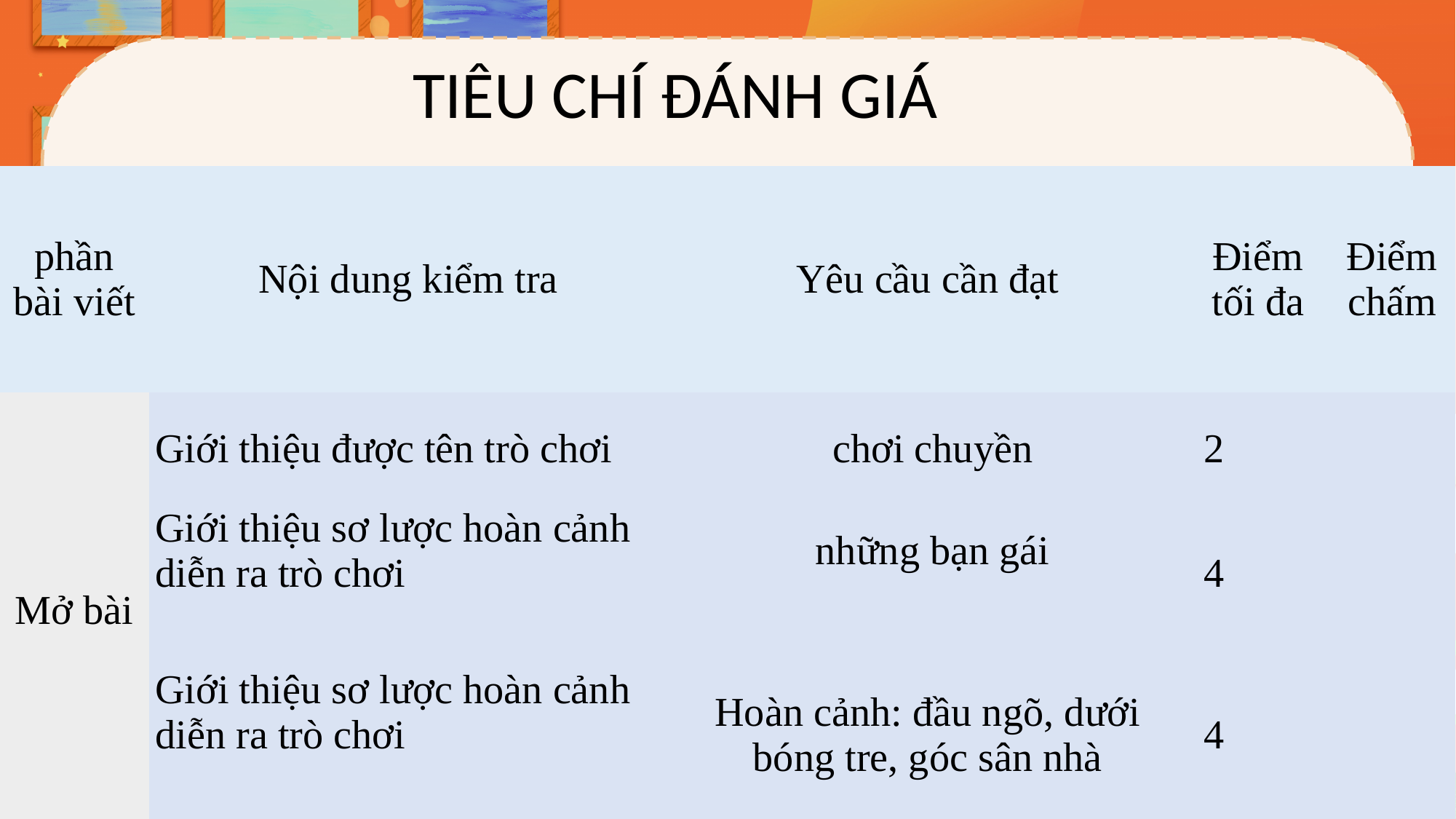

TIÊU CHÍ ĐÁNH GIÁ
| phần bài viết | Nội dung kiểm tra | Yêu cầu cần đạt | Điểm tối đa | Điểm chấm |
| --- | --- | --- | --- | --- |
| Mở bài | Giới thiệu được tên trò chơi | chơi chuyền | 2 |  |
|  | Giới thiệu sơ lược hoàn cảnh diễn ra trò chơi | những bạn gái | 4 |  |
|  | Giới thiệu sơ lược hoàn cảnh diễn ra trò chơi | Hoàn cảnh: đầu ngõ, dưới bóng tre, góc sân nhà | 4 |  |